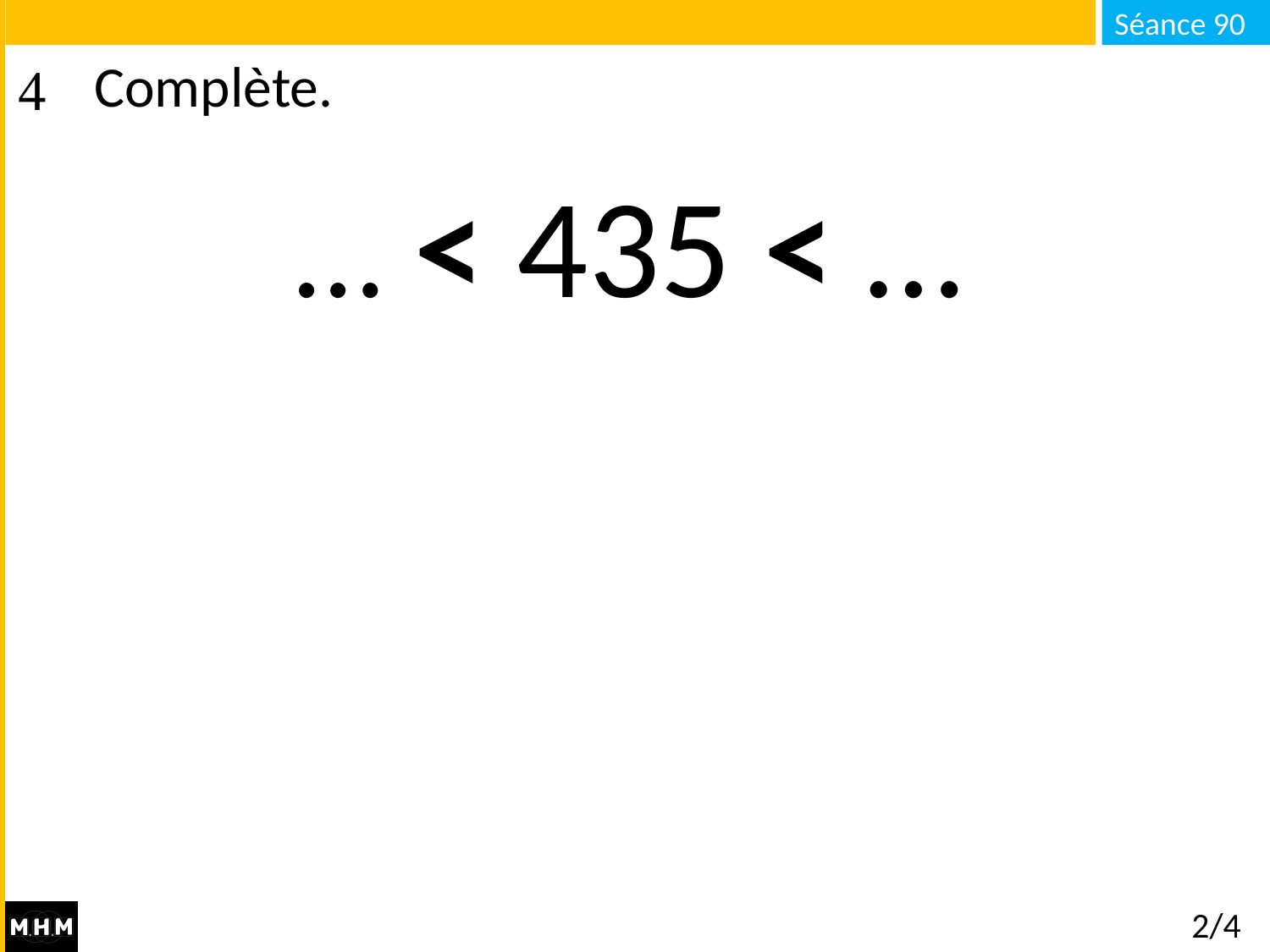

# Complète.
… < 435 < …
2/4